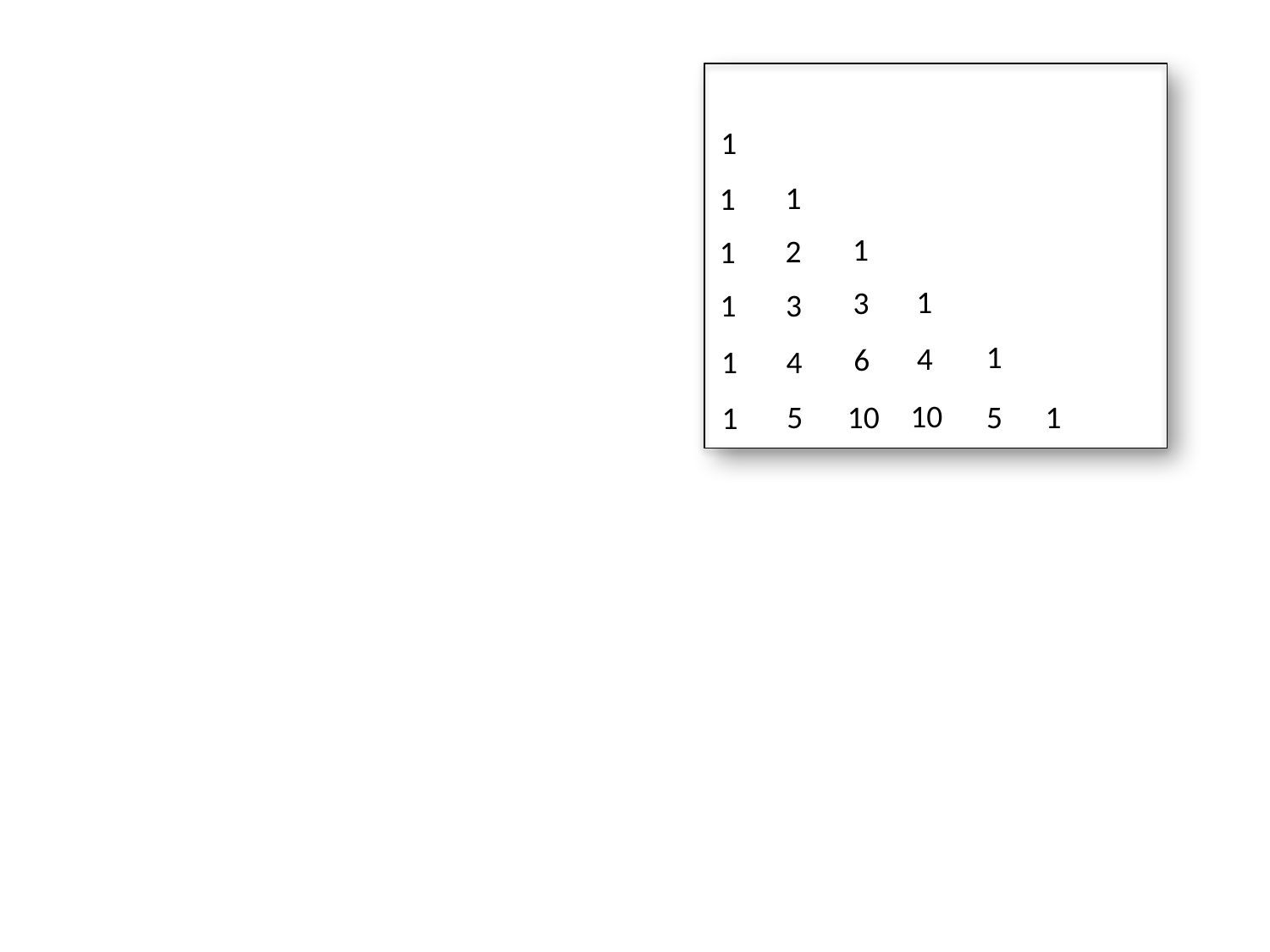

1
1
1
1
2
1
1
3
3
1
1
4
6
4
1
10
10
1
5
5
1